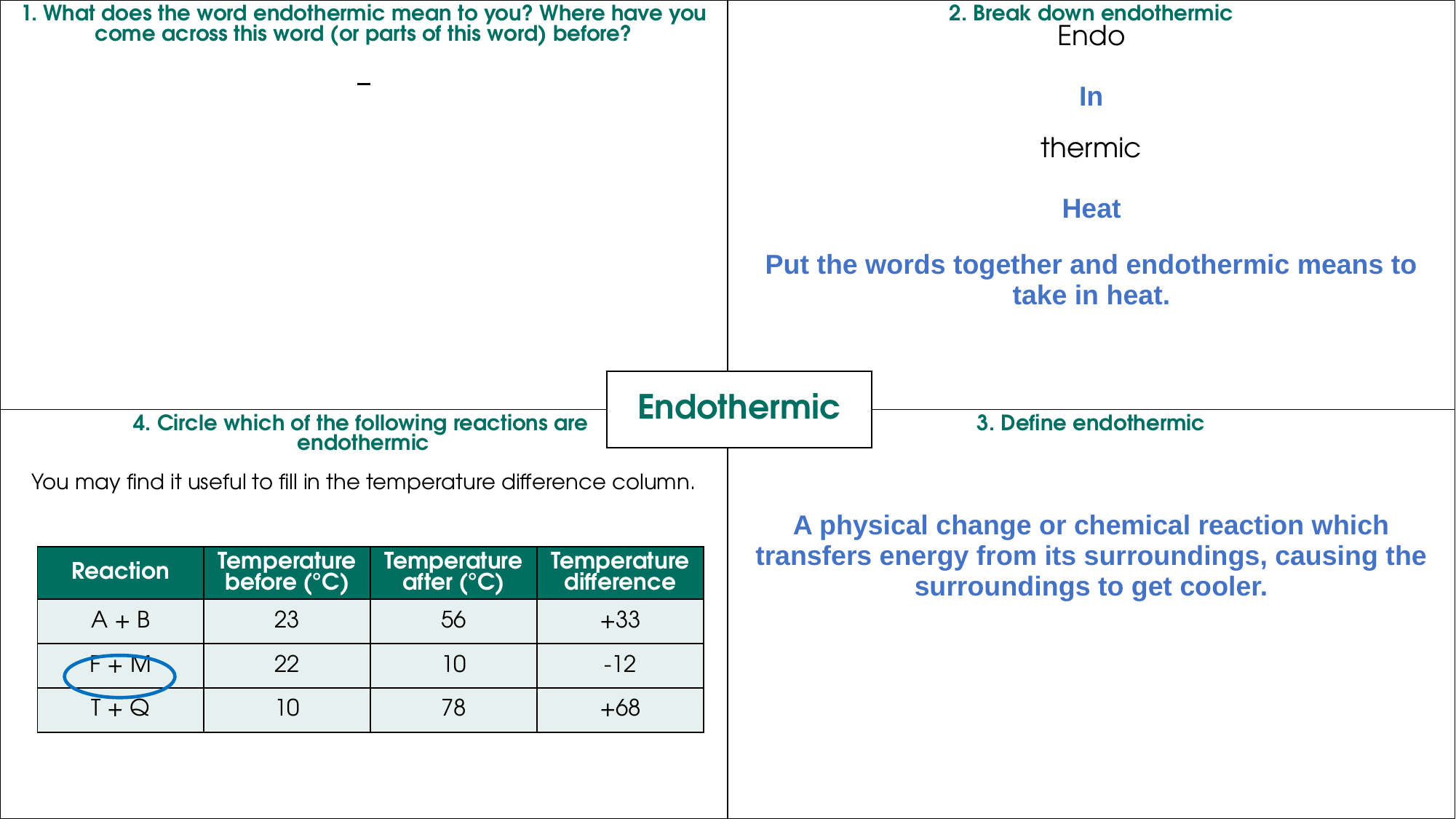

| 1. What does the word endothermic mean to you? Where have you come across this word (or parts of this word) before? | 2. Break down endothermic Endo In thermic Heat Put the words together and endothermic means to take in heat. |
| --- | --- |
| 4. Circle which of the following reactions are endothermic You may find it useful to fill in the temperature difference column. | 3. Define endothermic A physical change or chemical reaction which transfers energy from its surroundings, causing the surroundings to get cooler. |
| Endothermic |
| --- |
| Reaction | Temperature before (°C) | Temperature after (°C) | Temperature difference |
| --- | --- | --- | --- |
| A + B | 23 | 56 | +33 |
| F + M | 22 | 10 | -12 |
| T + Q | 10 | 78 | +68 |